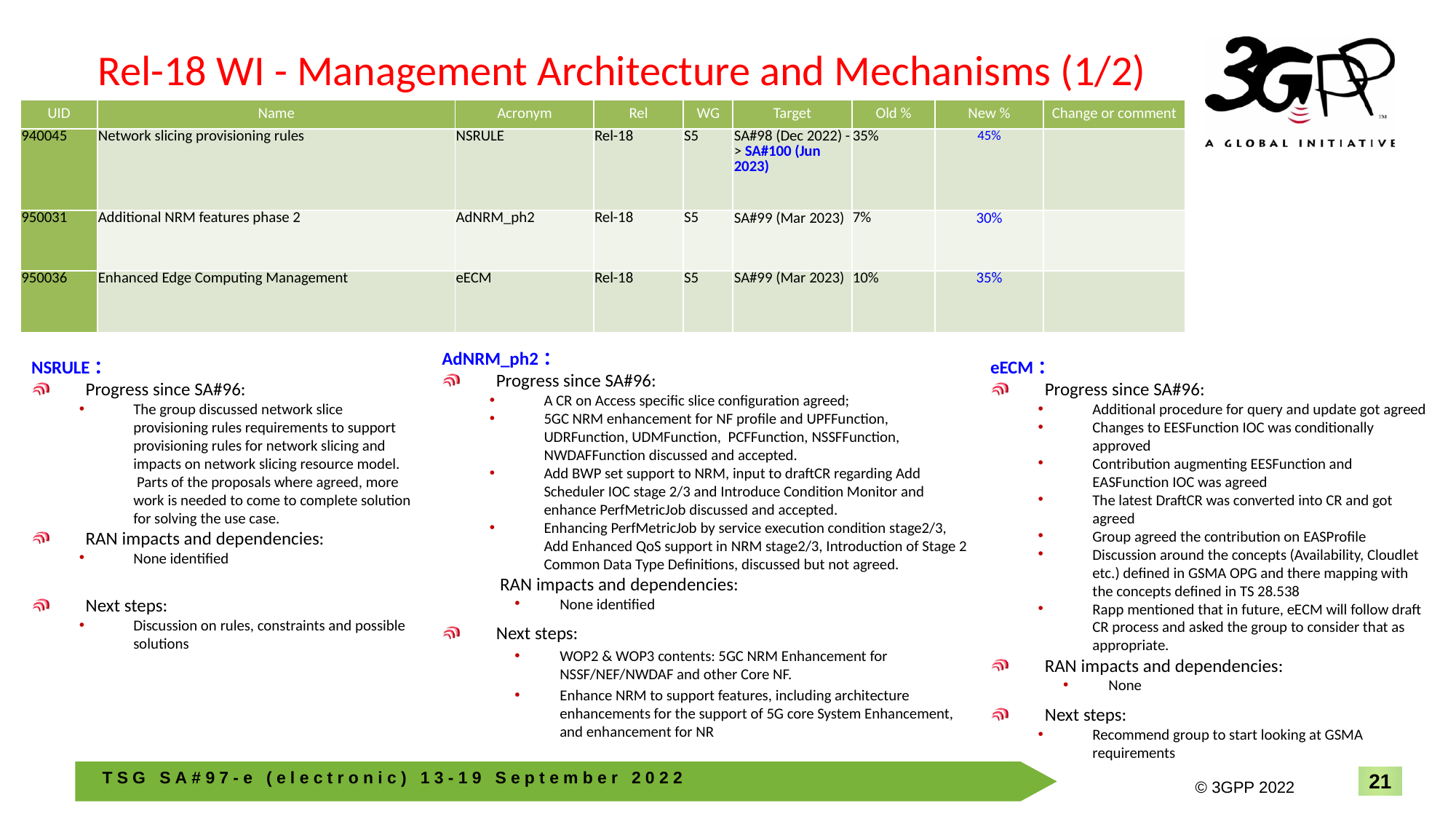

# Rel-18 WI - Management Architecture and Mechanisms (1/2)
| UID | Name | Acronym | Rel | WG | Target | Old % | New % | Change or comment |
| --- | --- | --- | --- | --- | --- | --- | --- | --- |
| 940045 | Network slicing provisioning rules | NSRULE | Rel-18 | S5 | SA#98 (Dec 2022) -> SA#100 (Jun 2023) | 35% | 45% |  |
| 950031 | Additional NRM features phase 2 | AdNRM\_ph2 | Rel-18 | S5 | SA#99 (Mar 2023) | 7% | 30% |  |
| 950036 | Enhanced Edge Computing Management | eECM | Rel-18 | S5 | SA#99 (Mar 2023) | 10% | 35% |  |
AdNRM_ph2：
Progress since SA#96:
A CR on Access specific slice configuration agreed;
5GC NRM enhancement for NF profile and UPFFunction, UDRFunction, UDMFunction,  PCFFunction, NSSFFunction, NWDAFFunction discussed and accepted.
Add BWP set support to NRM, input to draftCR regarding Add Scheduler IOC stage 2/3 and Introduce Condition Monitor and enhance PerfMetricJob discussed and accepted.
Enhancing PerfMetricJob by service execution condition stage2/3, Add Enhanced QoS support in NRM stage2/3, Introduction of Stage 2 Common Data Type Definitions, discussed but not agreed.
 RAN impacts and dependencies:
None identified
Next steps:
WOP2 & WOP3 contents: 5GC NRM Enhancement for NSSF/NEF/NWDAF and other Core NF.
Enhance NRM to support features, including architecture enhancements for the support of 5G core System Enhancement, and enhancement for NR
NSRULE：
Progress since SA#96:
The group discussed network slice provisioning rules requirements to support provisioning rules for network slicing and impacts on network slicing resource model.  Parts of the proposals where agreed, more work is needed to come to complete solution for solving the use case.
RAN impacts and dependencies:
None identified

Next steps:
Discussion on rules, constraints and possible solutions
eECM：
Progress since SA#96:
Additional procedure for query and update got agreed
Changes to EESFunction IOC was conditionally approved
Contribution augmenting EESFunction and EASFunction IOC was agreed
The latest DraftCR was converted into CR and got agreed
Group agreed the contribution on EASProfile
Discussion around the concepts (Availability, Cloudlet etc.) defined in GSMA OPG and there mapping with the concepts defined in TS 28.538
Rapp mentioned that in future, eECM will follow draft CR process and asked the group to consider that as appropriate.
RAN impacts and dependencies:
None
Next steps:
Recommend group to start looking at GSMA requirements